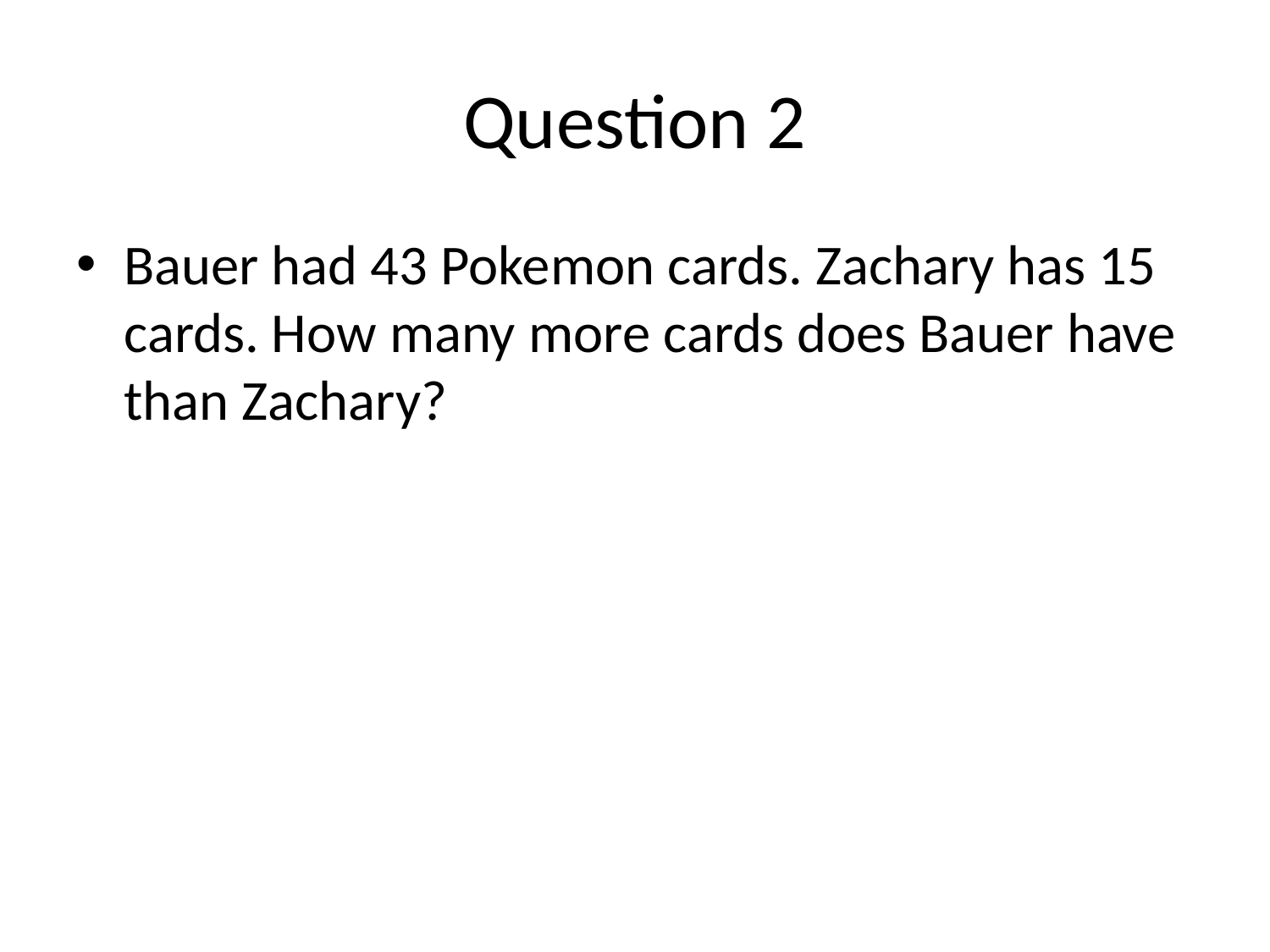

# Question 2
Bauer had 43 Pokemon cards. Zachary has 15 cards. How many more cards does Bauer have than Zachary?